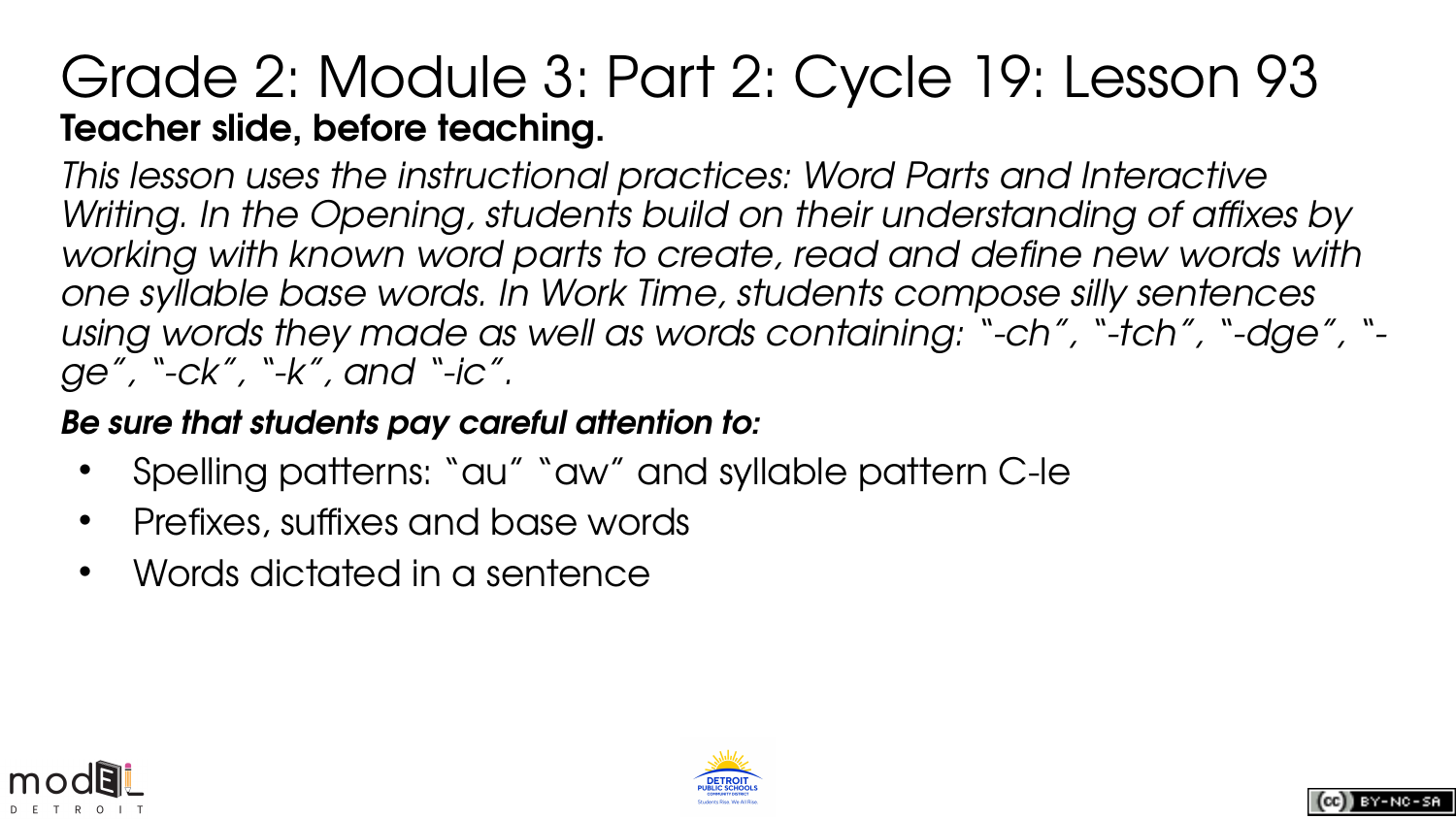

# Grade 2: Module 3: Part 2: Cycle 19: Lesson 93
Teacher slide, before teaching.
This lesson uses the instructional practices: Word Parts and Interactive Writing. In the Opening, students build on their understanding of affixes by working with known word parts to create, read and define new words with one syllable base words. In Work Time, students compose silly sentences using words they made as well as words containing: “-ch”, “-tch”, “-dge”, “-ge”, “-ck”, “-k”, and “-ic”.
Be sure that students pay careful attention to:
Spelling patterns: “au” “aw” and syllable pattern C-le
Prefixes, suffixes and base words
Words dictated in a sentence